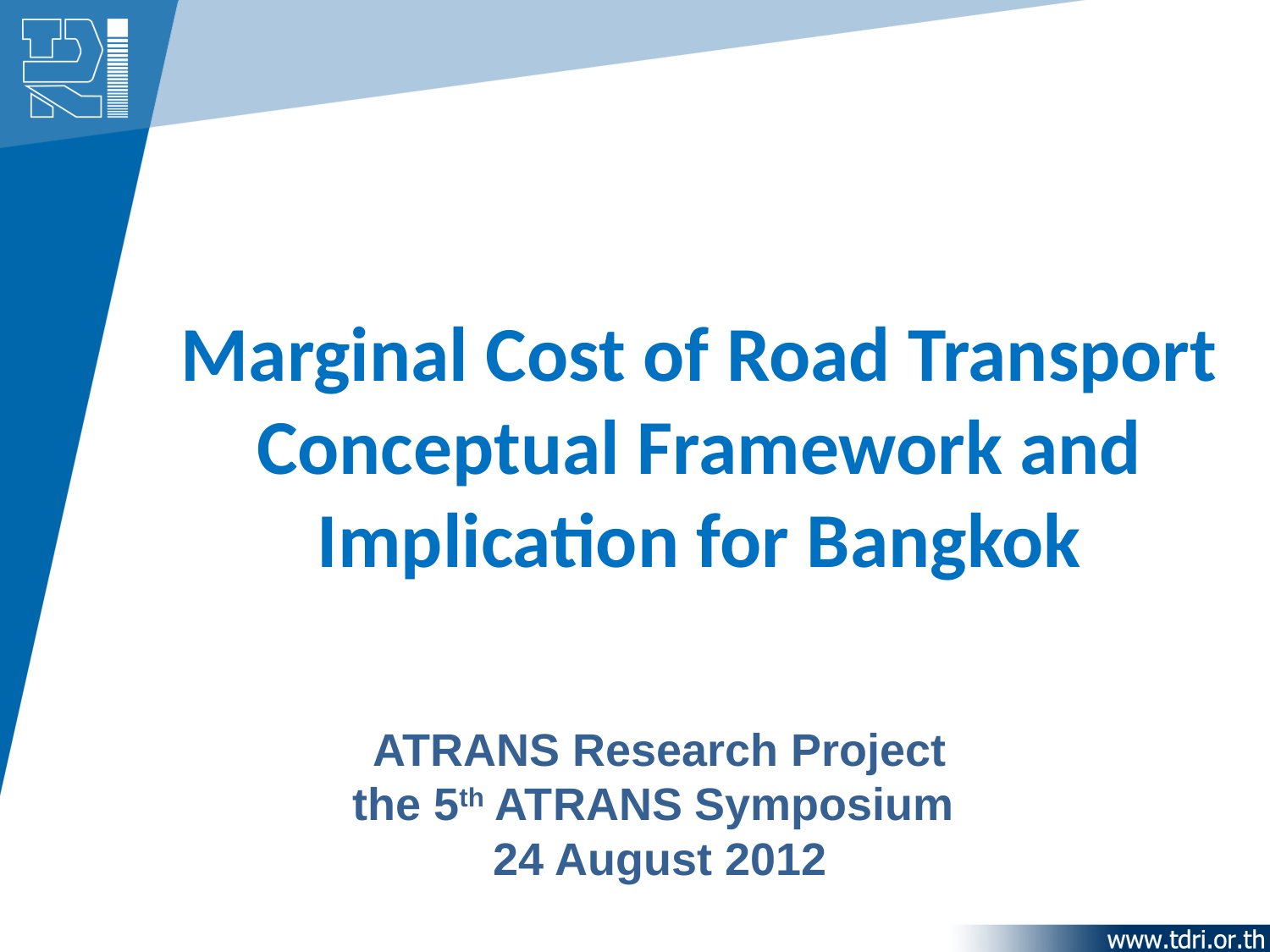

# Marginal Cost of Road Transport Conceptual Framework and Implication for Bangkok
ATRANS Research Project
the 5th ATRANS Symposium
24 August 2012